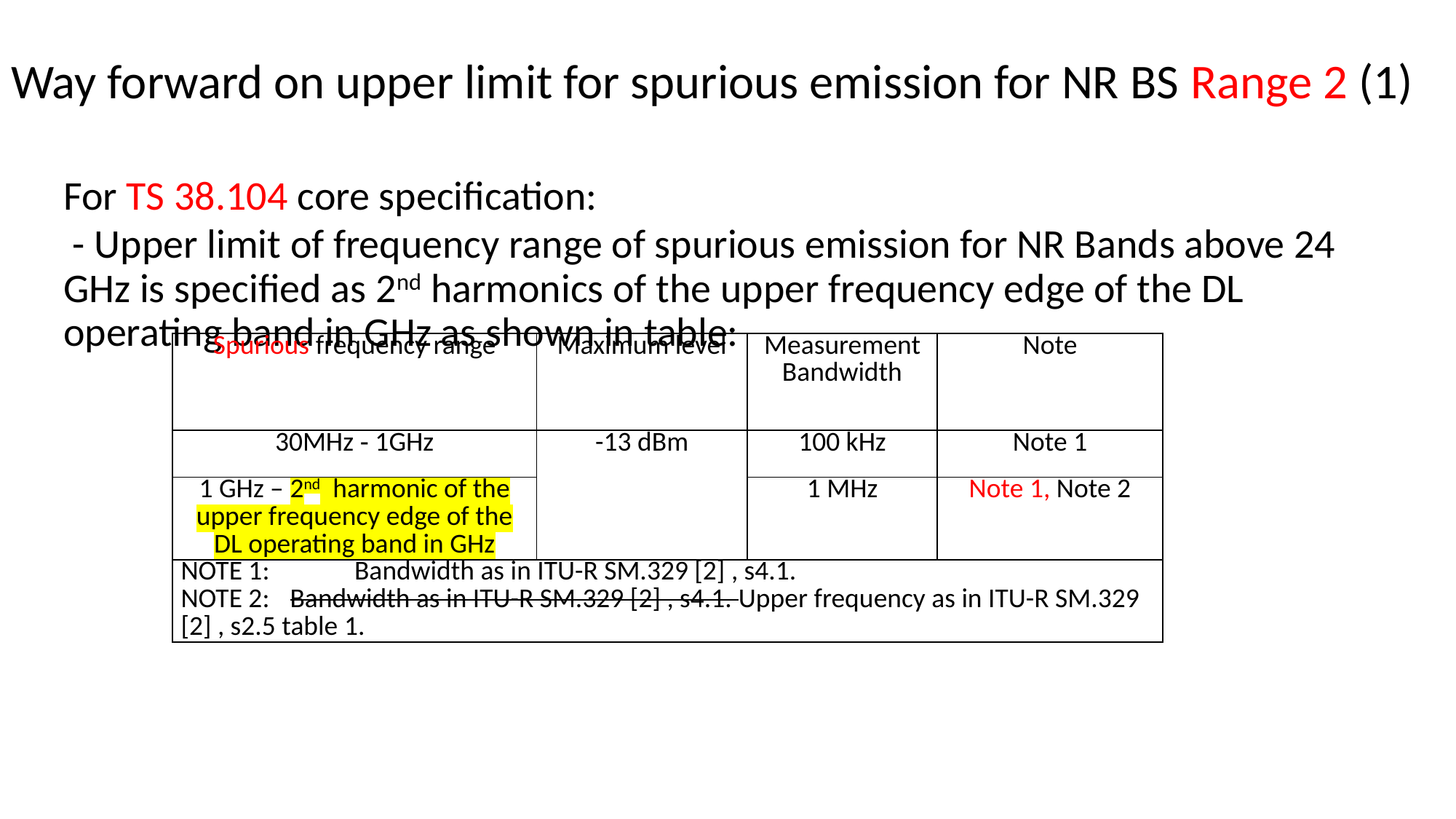

# Way forward on upper limit for spurious emission for NR BS Range 2 (1)
For TS 38.104 core specification:
 - Upper limit of frequency range of spurious emission for NR Bands above 24 GHz is specified as 2nd harmonics of the upper frequency edge of the DL operating band in GHz as shown in table:

| Spurious frequency range | Maximum level | Measurement Bandwidth | Note |
| --- | --- | --- | --- |
| 30MHz ‑ 1GHz | -13 dBm | 100 kHz | Note 1 |
| 1 GHz – 2nd harmonic of the upper frequency edge of the DL operating band in GHz |  | 1 MHz | Note 1, Note 2 |
| NOTE 1: Bandwidth as in ITU-R SM.329 [2] , s4.1. NOTE 2: Bandwidth as in ITU-R SM.329 [2] , s4.1. Upper frequency as in ITU-R SM.329 [2] , s2.5 table 1. |  |  |  |